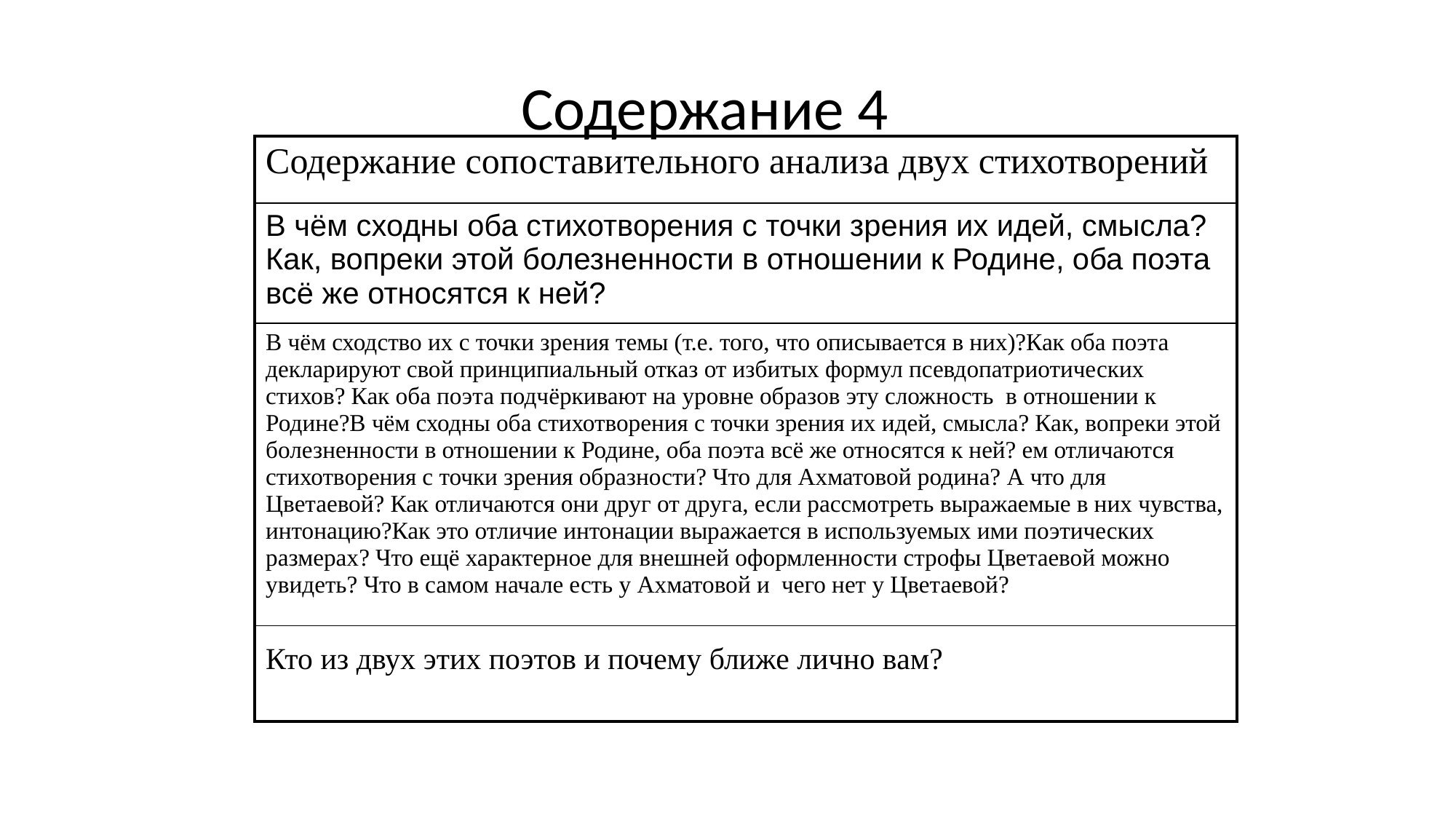

# Содержание 4
| Содержание сопоставительного анализа двух стихотворений |
| --- |
| В чём сходны оба стихотворения с точки зрения их идей, смысла? Как, вопреки этой болезненности в отношении к Родине, оба поэта всё же относятся к ней? |
| В чём сходство их с точки зрения темы (т.е. того, что описывается в них)?Как оба поэта декларируют свой принципиальный отказ от избитых формул псевдопатриотических стихов? Как оба поэта подчёркивают на уровне образов эту сложность в отношении к Родине?В чём сходны оба стихотворения с точки зрения их идей, смысла? Как, вопреки этой болезненности в отношении к Родине, оба поэта всё же относятся к ней? ем отличаются стихотворения с точки зрения образности? Что для Ахматовой родина? А что для Цветаевой? Как отличаются они друг от друга, если рассмотреть выражаемые в них чувства, интонацию?Как это отличие интонации выражается в используемых ими поэтических размерах? Что ещё характерное для внешней оформленности строфы Цветаевой можно увидеть? Что в самом начале есть у Ахматовой и чего нет у Цветаевой? |
| Кто из двух этих поэтов и почему ближе лично вам? |